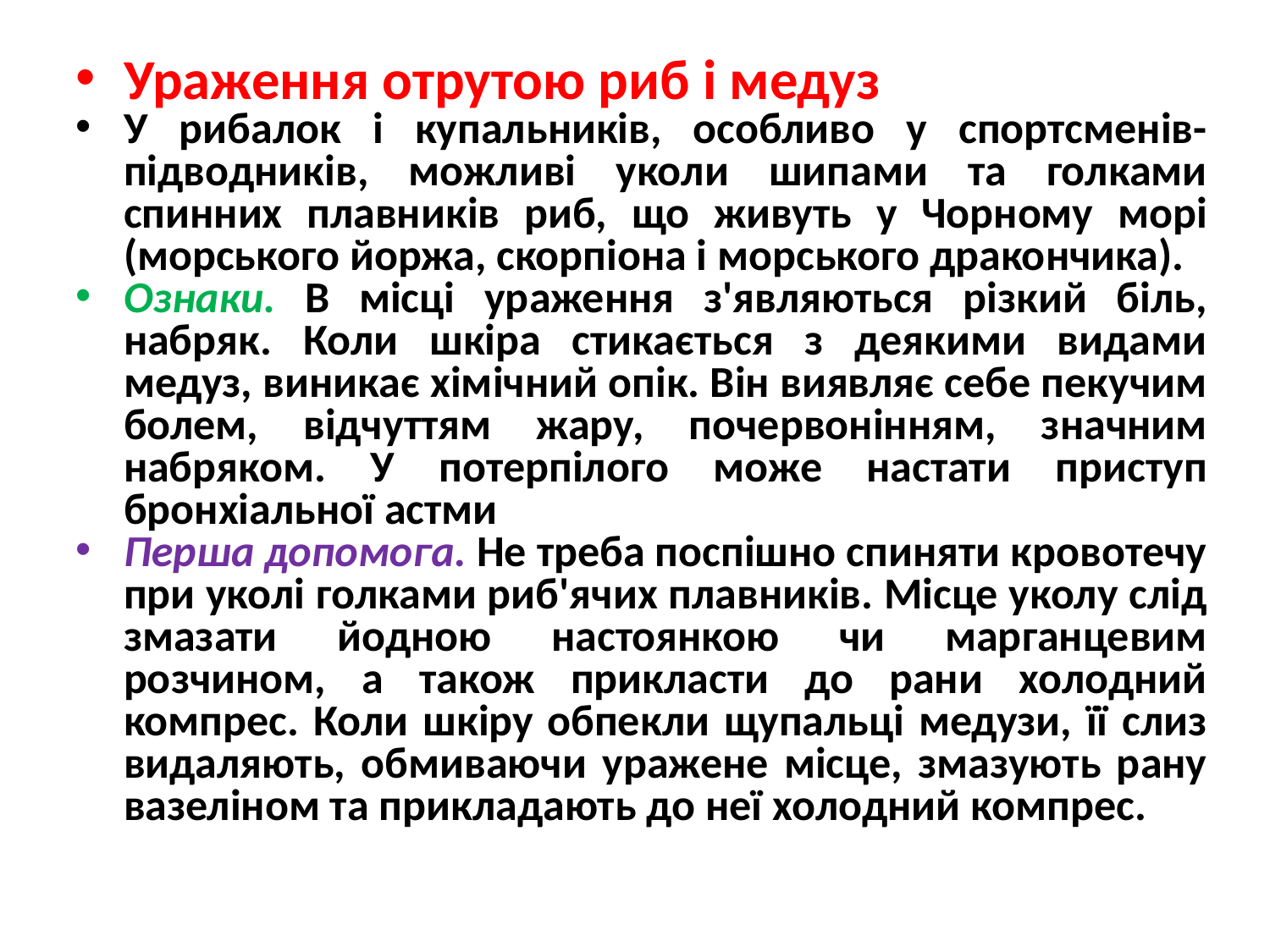

Ураження отрутою риб і медуз
У рибалок і купальників, особливо у спортсменів-підводників, можливі уколи шипами та голками спинних плавників риб, що живуть у Чорному морі (морського йоржа, скорпіона і морського дракончика).
Ознаки. В місці ураження з'являються різкий біль, набряк. Коли шкіра стикається з деякими видами медуз, виникає хімічний опік. Він виявляє себе пекучим болем, відчуттям жару, почервонінням, значним набряком. У потерпілого може настати приступ бронхіальної астми
Перша допомога. Не треба поспішно спиняти кровотечу при уколі голками риб'ячих плавників. Місце уколу слід змазати йодною настоянкою чи марганцевим розчином, а також прикласти до рани холодний компрес. Коли шкіру обпекли щупальці медузи, її слиз видаляють, обмиваючи уражене місце, змазують рану вазеліном та прикладають до неї холодний компрес.